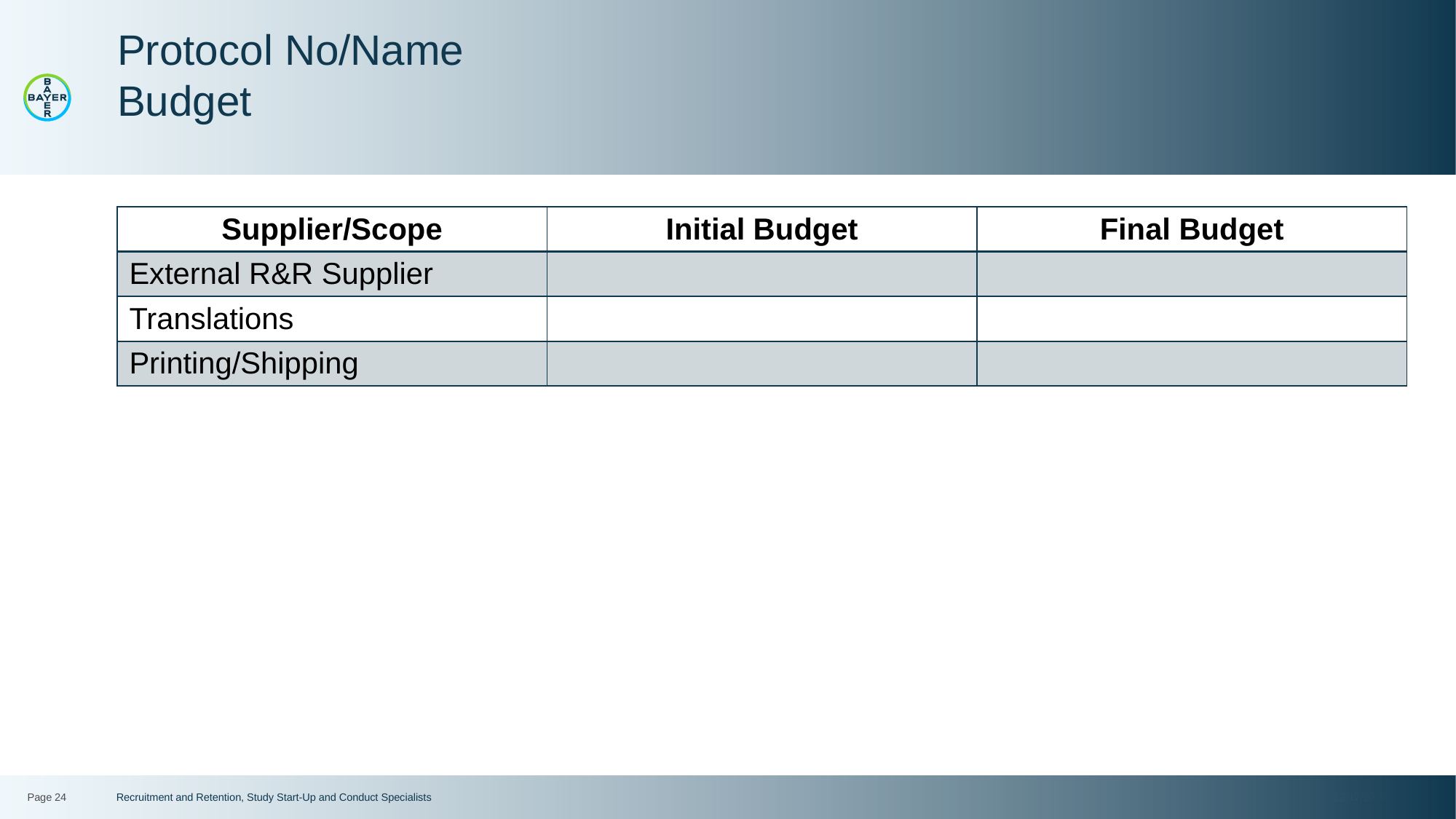

# Protocol No/Name Budget

| Supplier/Scope | Initial Budget | Final Budget |
| --- | --- | --- |
| External R&R Supplier |  |  |
| Translations |  |  |
| Printing/Shipping |  |  |
Page 24
Recruitment and Retention, Study Start-Up and Conduct Specialists
12/12/2022